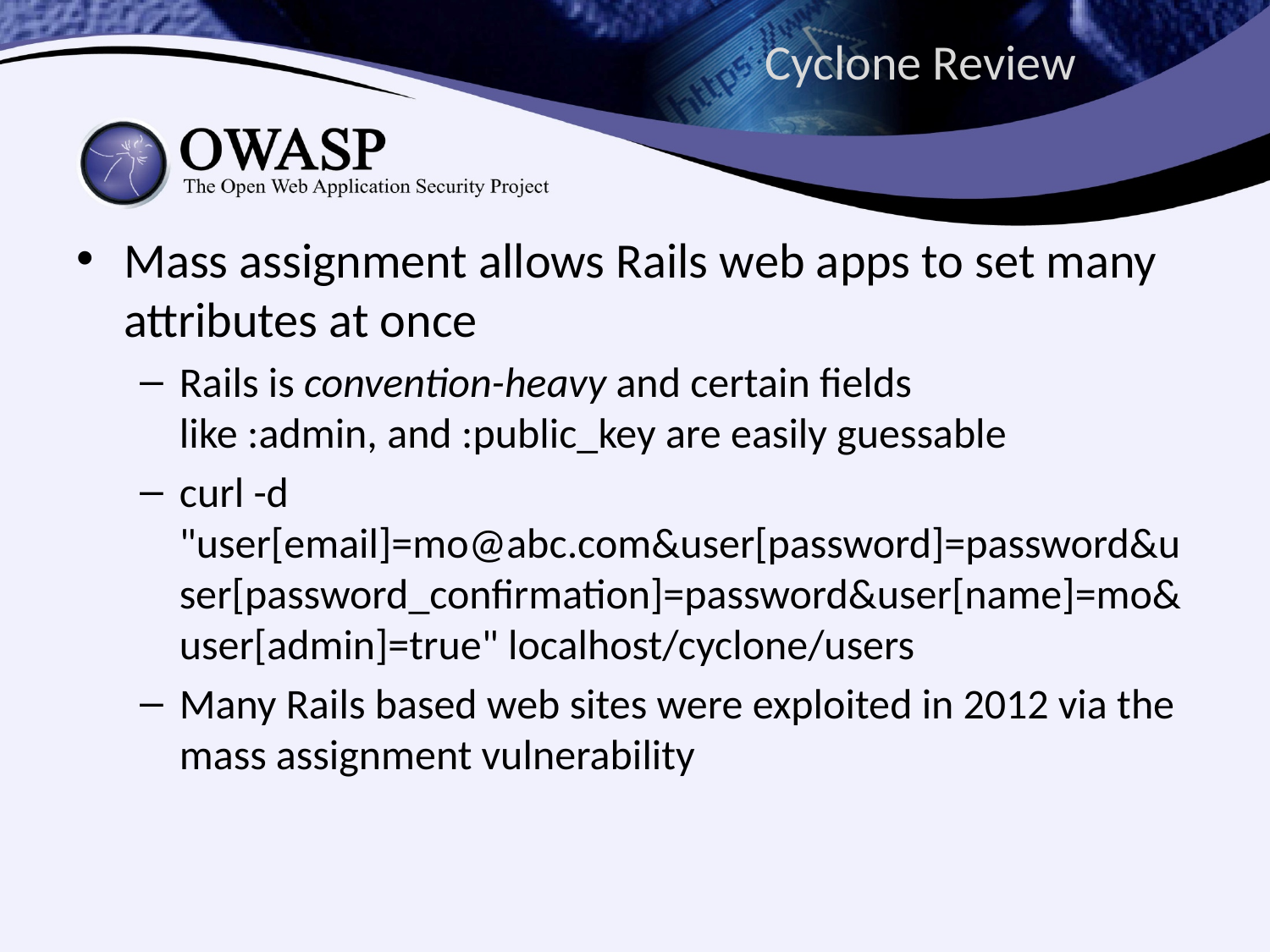

# Cyclone Review
Mass assignment allows Rails web apps to set many attributes at once
Rails is convention-heavy and certain fields like :admin, and :public_key are easily guessable
curl -d   "user[email]=mo@abc.com&user[password]=password&user[password_confirmation]=password&user[name]=mo&user[admin]=true" localhost/cyclone/users
Many Rails based web sites were exploited in 2012 via the mass assignment vulnerability